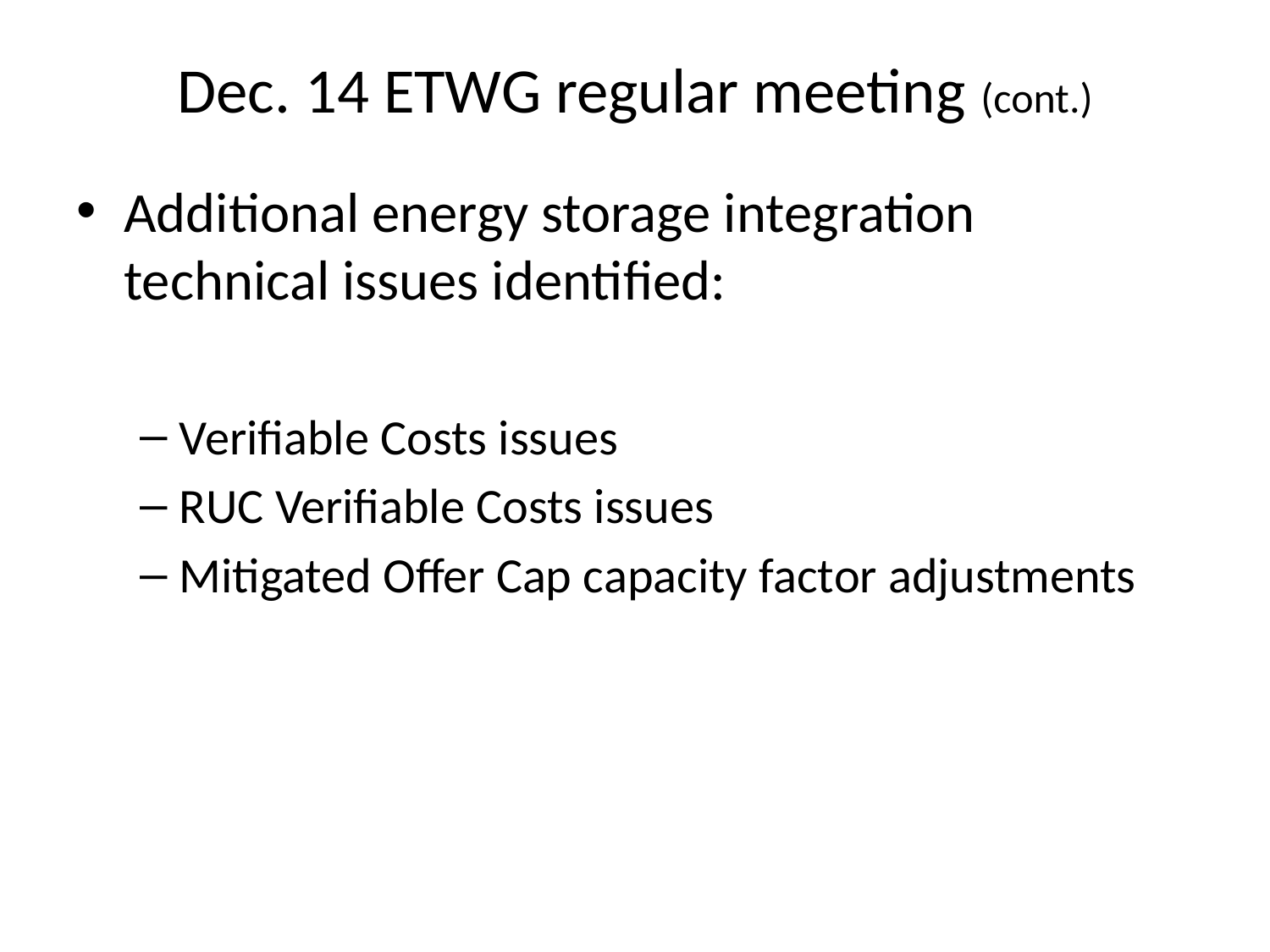

# Dec. 14 ETWG regular meeting (cont.)
Additional energy storage integration technical issues identified:

Verifiable Costs issues
RUC Verifiable Costs issues
Mitigated Offer Cap capacity factor adjustments